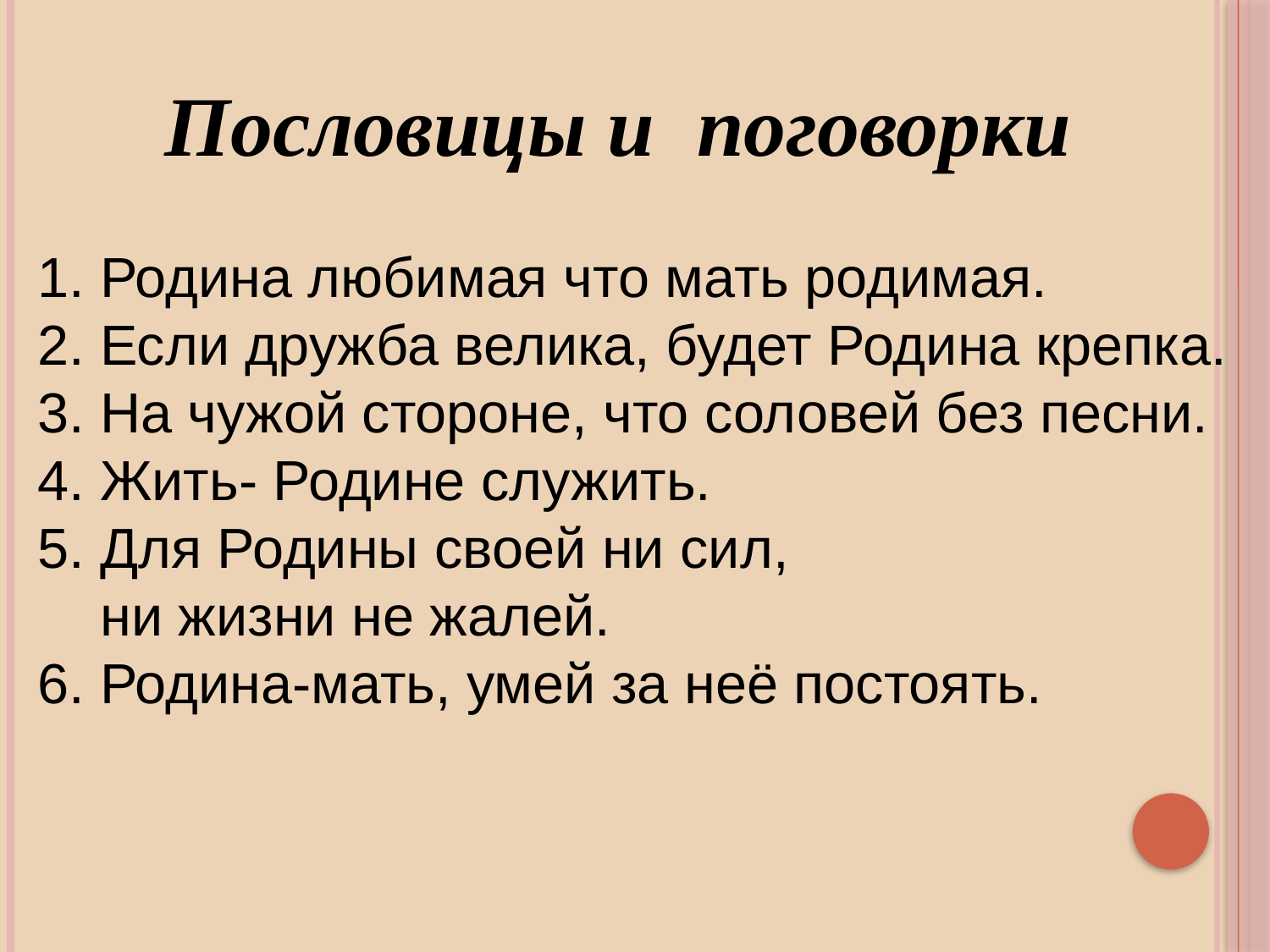

Пословицы и  поговорки

1. Родина любимая что мать родимая.
2. Если дружба велика, будет Родина крепка.
3. На чужой стороне, что соловей без песни.
4. Жить- Родине служить.
5. Для Родины своей ни сил,
    ни жизни не жалей.
6. Родина-мать, умей за неё постоять.